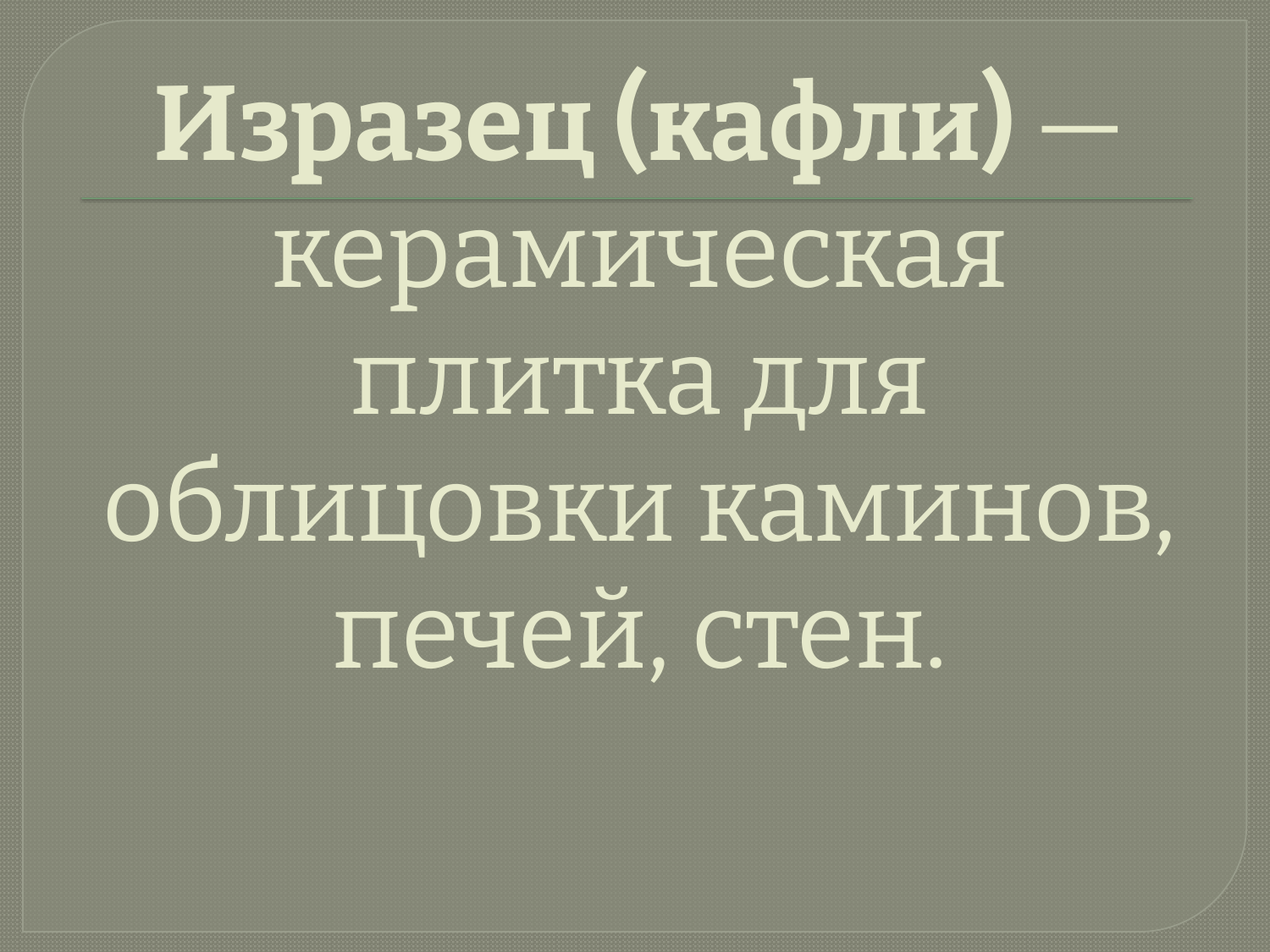

# Изразец (кафли) — керамическая плитка для облицовки каминов, печей, стен.